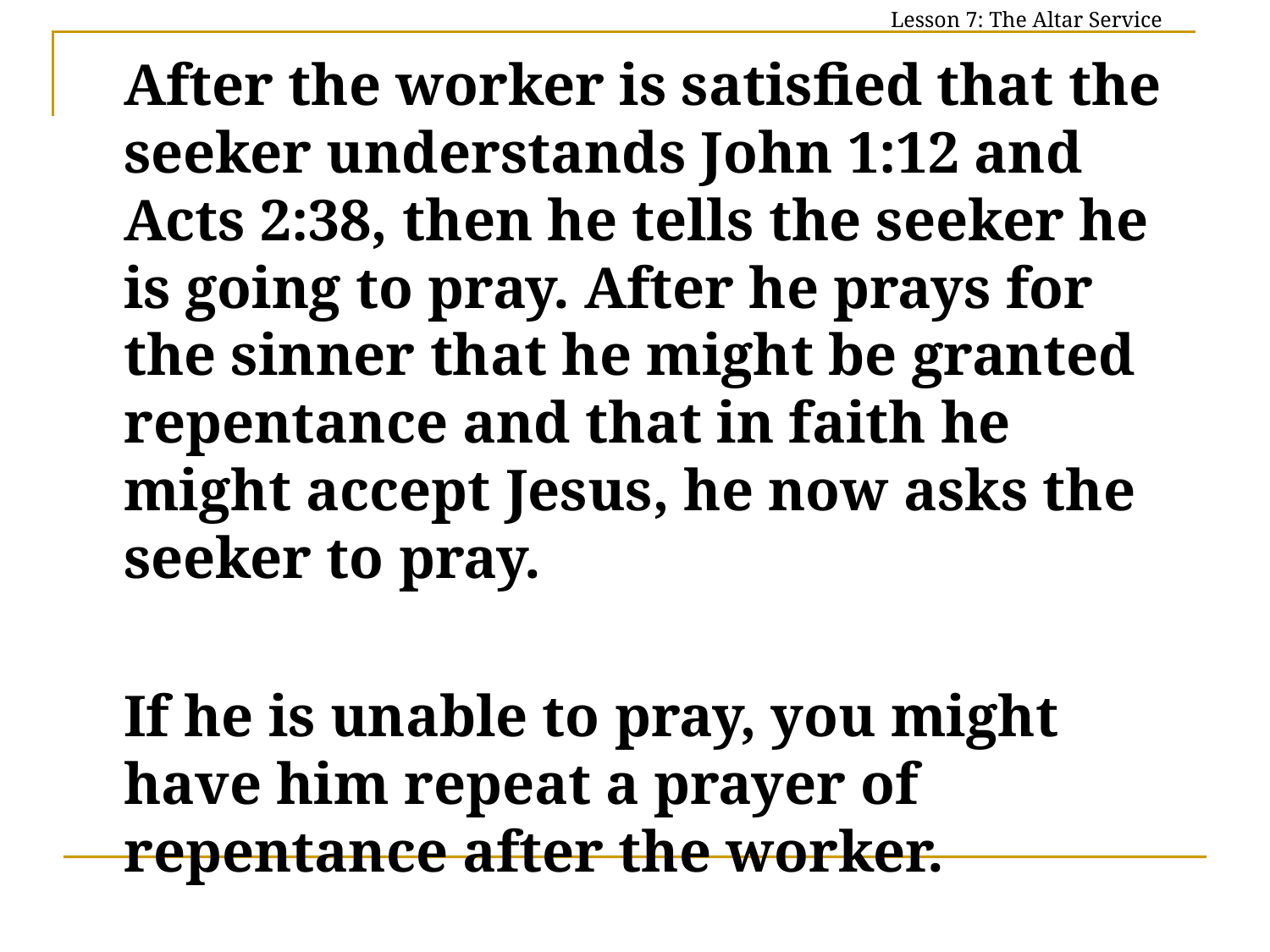

Lesson 7: The Altar Service
	After the worker is satisfied that the seeker understands John 1:12 and Acts 2:38, then he tells the seeker he is going to pray. After he prays for the sinner that he might be granted repentance and that in faith he might accept Jesus, he now asks the seeker to pray.

	If he is unable to pray, you might have him repeat a prayer of repentance after the worker.